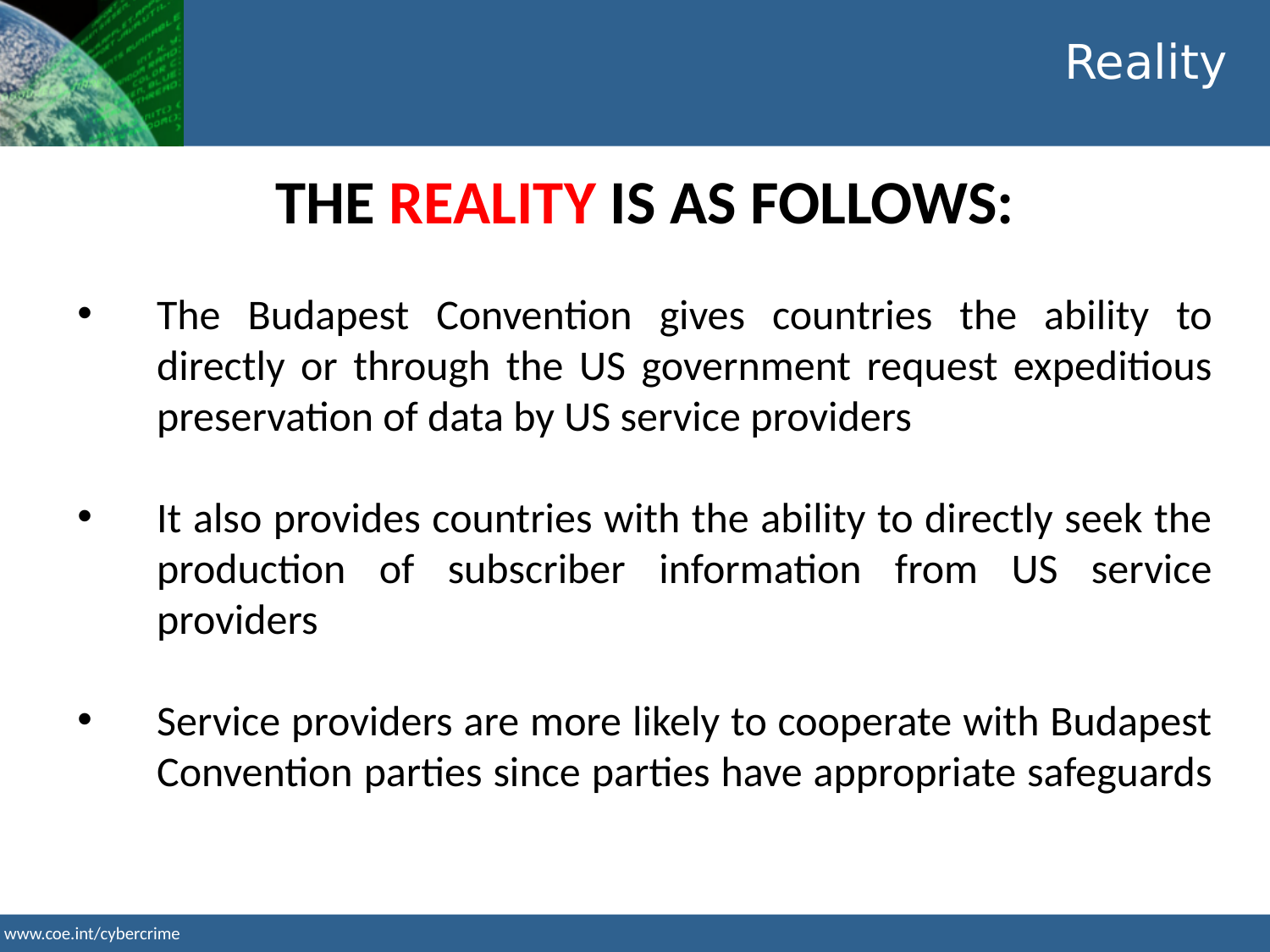

Reality
THE REALITY IS AS FOLLOWS:

The Budapest Convention gives countries the ability to directly or through the US government request expeditious preservation of data by US service providers

It also provides countries with the ability to directly seek the production of subscriber information from US service providers

Service providers are more likely to cooperate with Budapest Convention parties since parties have appropriate safeguards